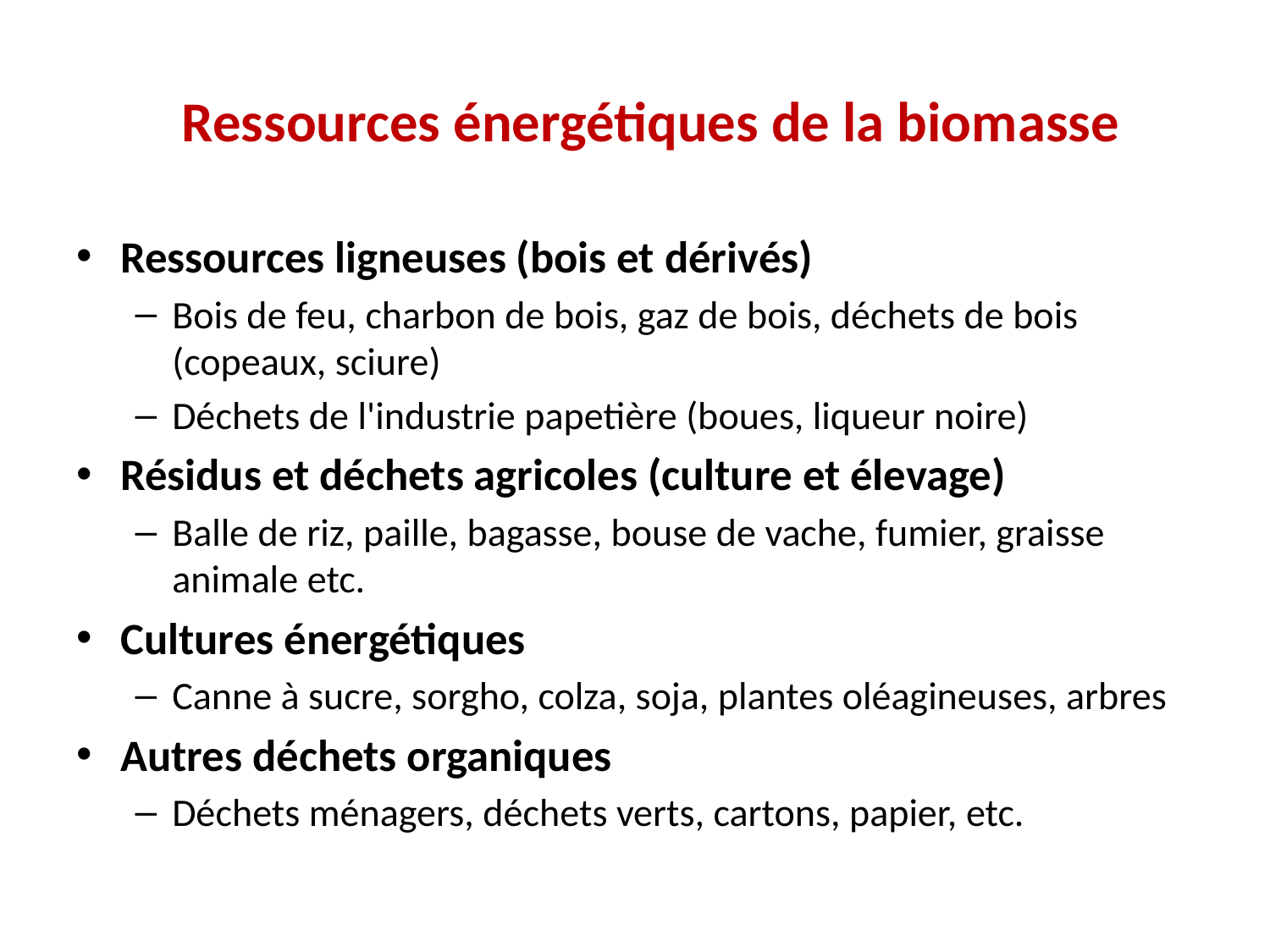

# Ressources énergétiques de la biomasse
Ressources ligneuses (bois et dérivés)
Bois de feu, charbon de bois, gaz de bois, déchets de bois (copeaux, sciure)
Déchets de l'industrie papetière (boues, liqueur noire)
Résidus et déchets agricoles (culture et élevage)
Balle de riz, paille, bagasse, bouse de vache, fumier, graisse animale etc.
Cultures énergétiques
Canne à sucre, sorgho, colza, soja, plantes oléagineuses, arbres
Autres déchets organiques
Déchets ménagers, déchets verts, cartons, papier, etc.